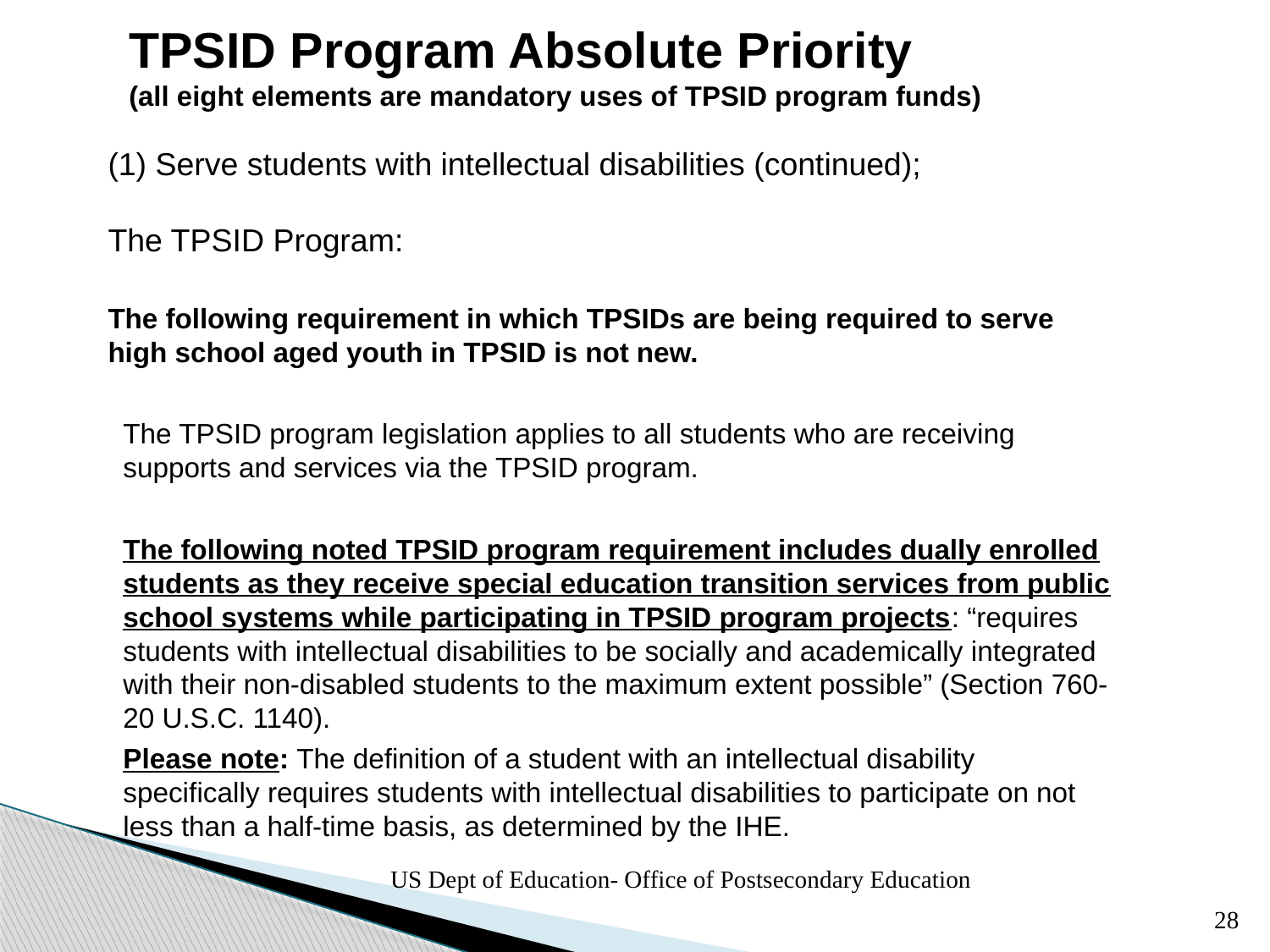

# TPSID Program Absolute Priority (all eight elements are mandatory uses of TPSID program funds)

(1) Serve students with intellectual disabilities (continued);

The TPSID Program:

The following requirement in which TPSIDs are being required to serve high school aged youth in TPSID is not new.

The TPSID program legislation applies to all students who are receiving supports and services via the TPSID program.

The following noted TPSID program requirement includes dually enrolled students as they receive special education transition services from public school systems while participating in TPSID program projects: “requires students with intellectual disabilities to be socially and academically integrated with their non-disabled students to the maximum extent possible” (Section 760-20 U.S.C. 1140).
Please note: The definition of a student with an intellectual disability specifically requires students with intellectual disabilities to participate on not less than a half-time basis, as determined by the IHE.

US Dept of Education- Office of Postsecondary Education
28